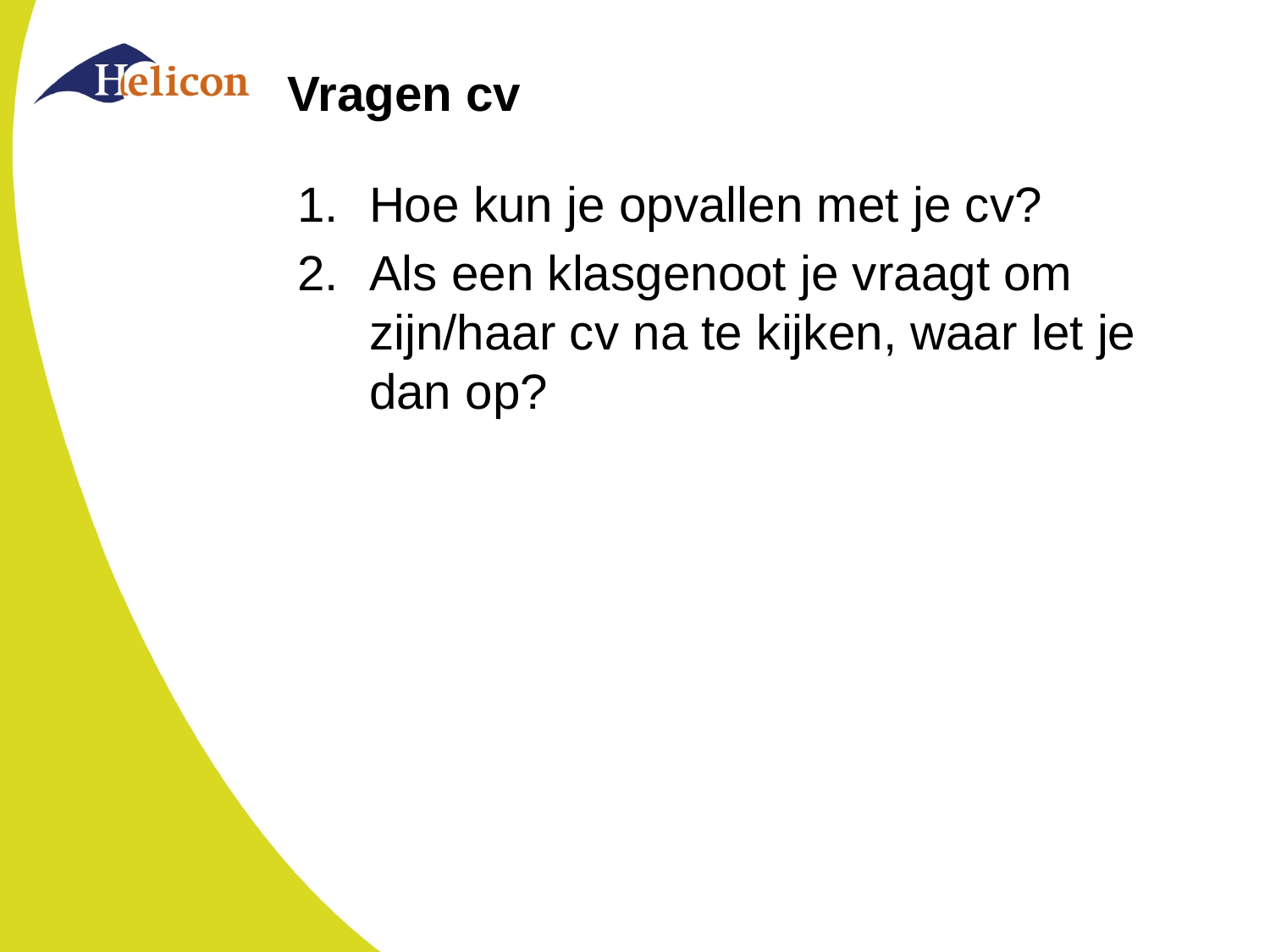

# Vragen cv
Hoe kun je opvallen met je cv?
Als een klasgenoot je vraagt om zijn/haar cv na te kijken, waar let je dan op?